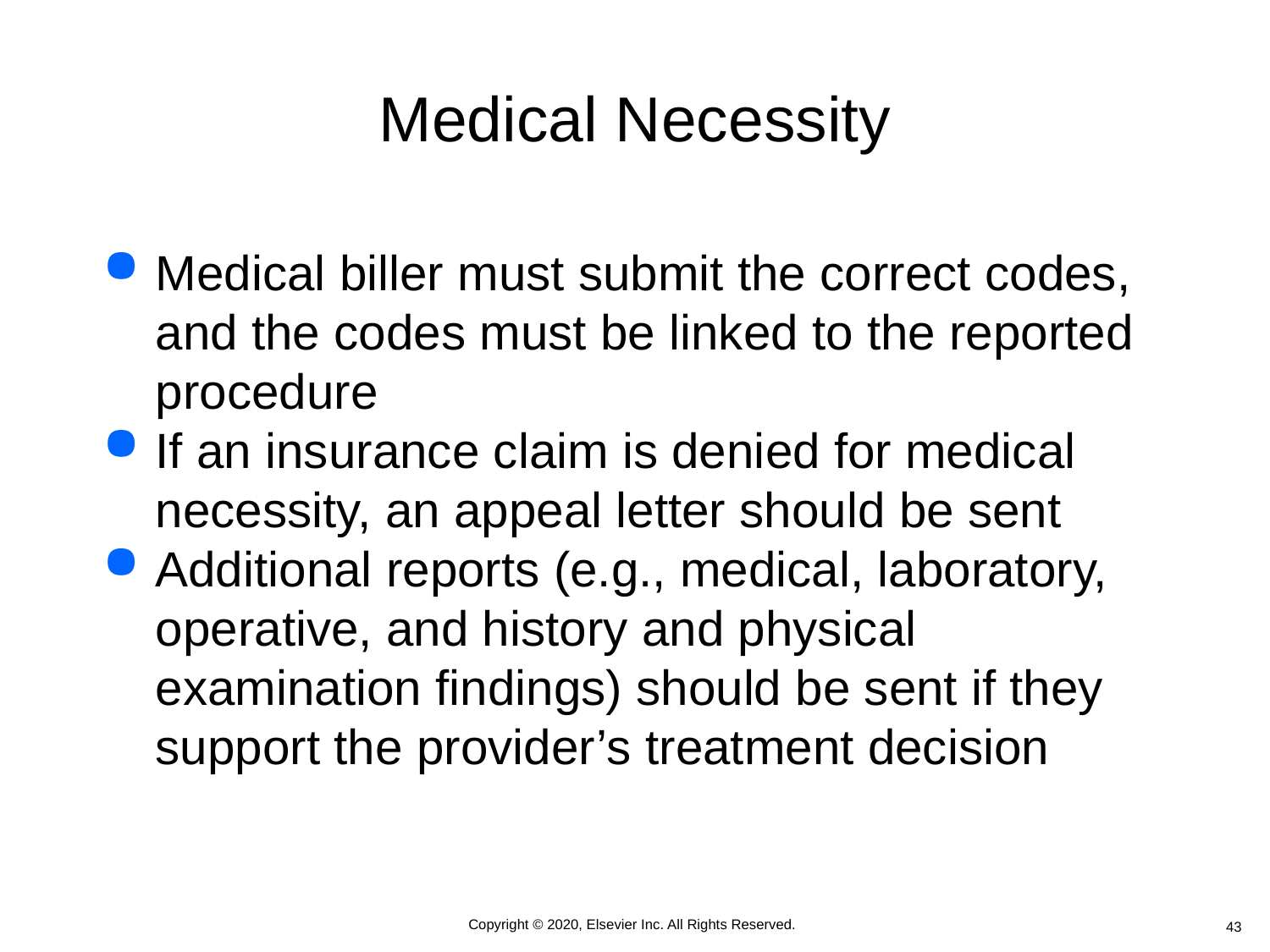

# Medical Necessity
Medical biller must submit the correct codes, and the codes must be linked to the reported procedure
If an insurance claim is denied for medical necessity, an appeal letter should be sent
Additional reports (e.g., medical, laboratory, operative, and history and physical examination findings) should be sent if they support the provider’s treatment decision